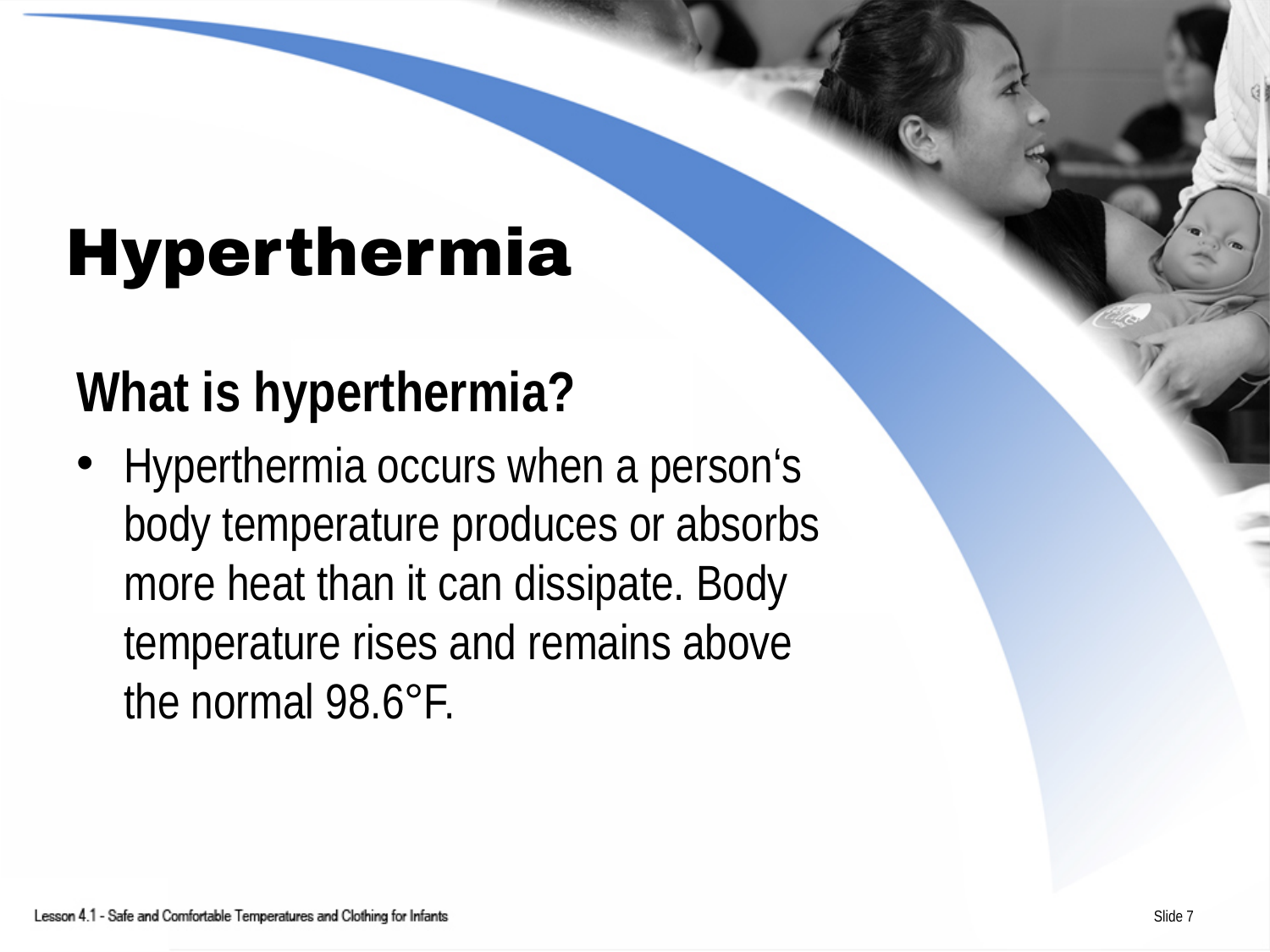

Hyperthermia
What is hyperthermia?
Hyperthermia occurs when a person‘s
body temperature produces or absorbs
more heat than it can dissipate. Body
temperature rises and remains above
the normal 98.6°F.
Slide 7